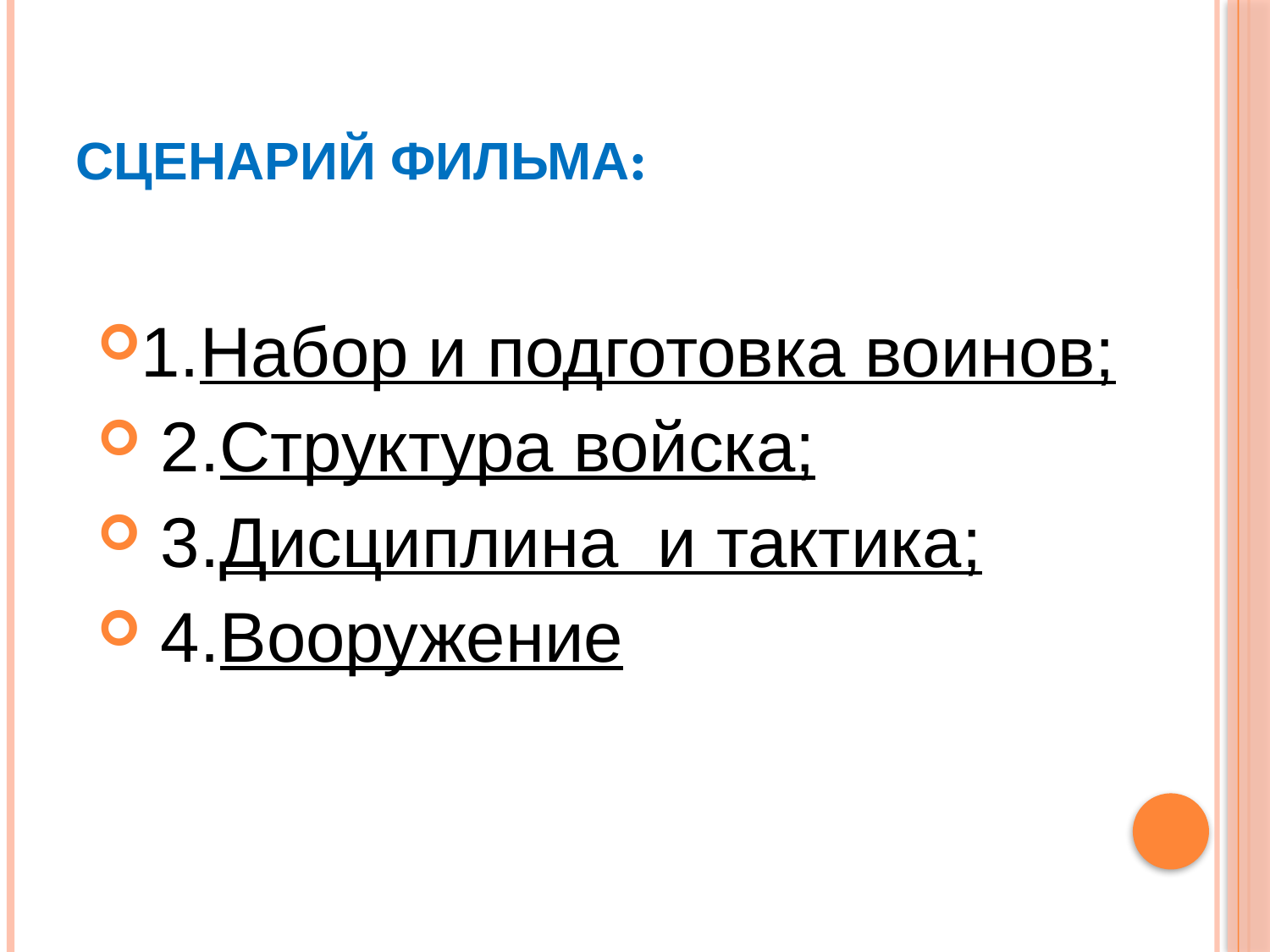

# Сценарий фильма:
1.Набор и подготовка воинов;
 2.Структура войска;
 3.Дисциплина  и тактика;
 4.Вооружение